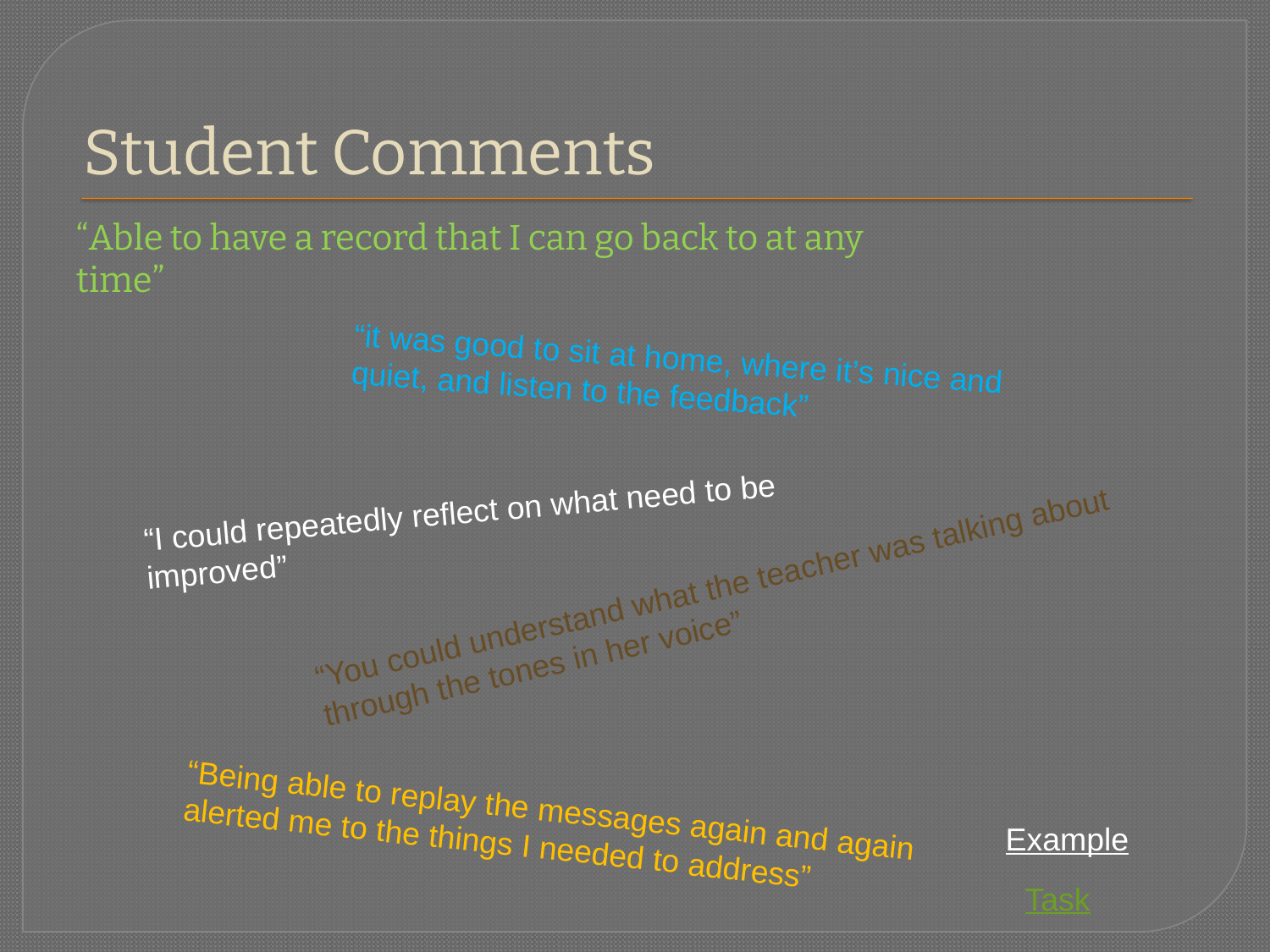

# Student Comments
“Able to have a record that I can go back to at any
time”

“it was good to sit at home, where it’s nice and
quiet, and listen to the feedback”
“I could repeatedly reflect on what need to be improved”
“You could understand what the teacher was talking about through the tones in her voice”
“Being able to replay the messages again and again alerted me to the things I needed to address”
Example
Task